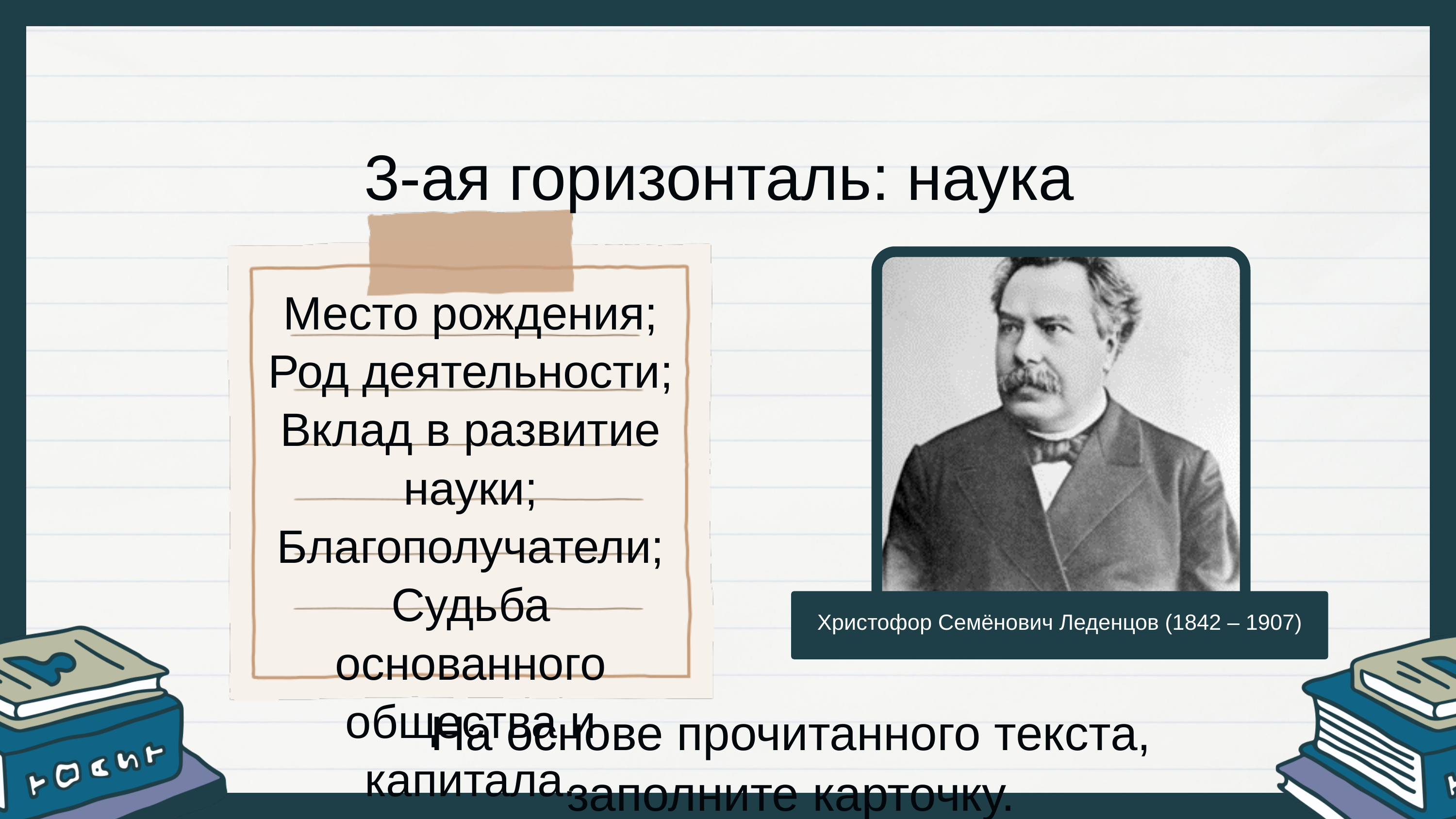

3-ая горизонталь: наука

Место рождения;
Род деятельности;
Вклад в развитие науки;
Благополучатели;
Судьба основанного общества и капитала.

Христофор Семёнович Леденцов (1842 – 1907)

На основе прочитанного текста, заполните карточку.